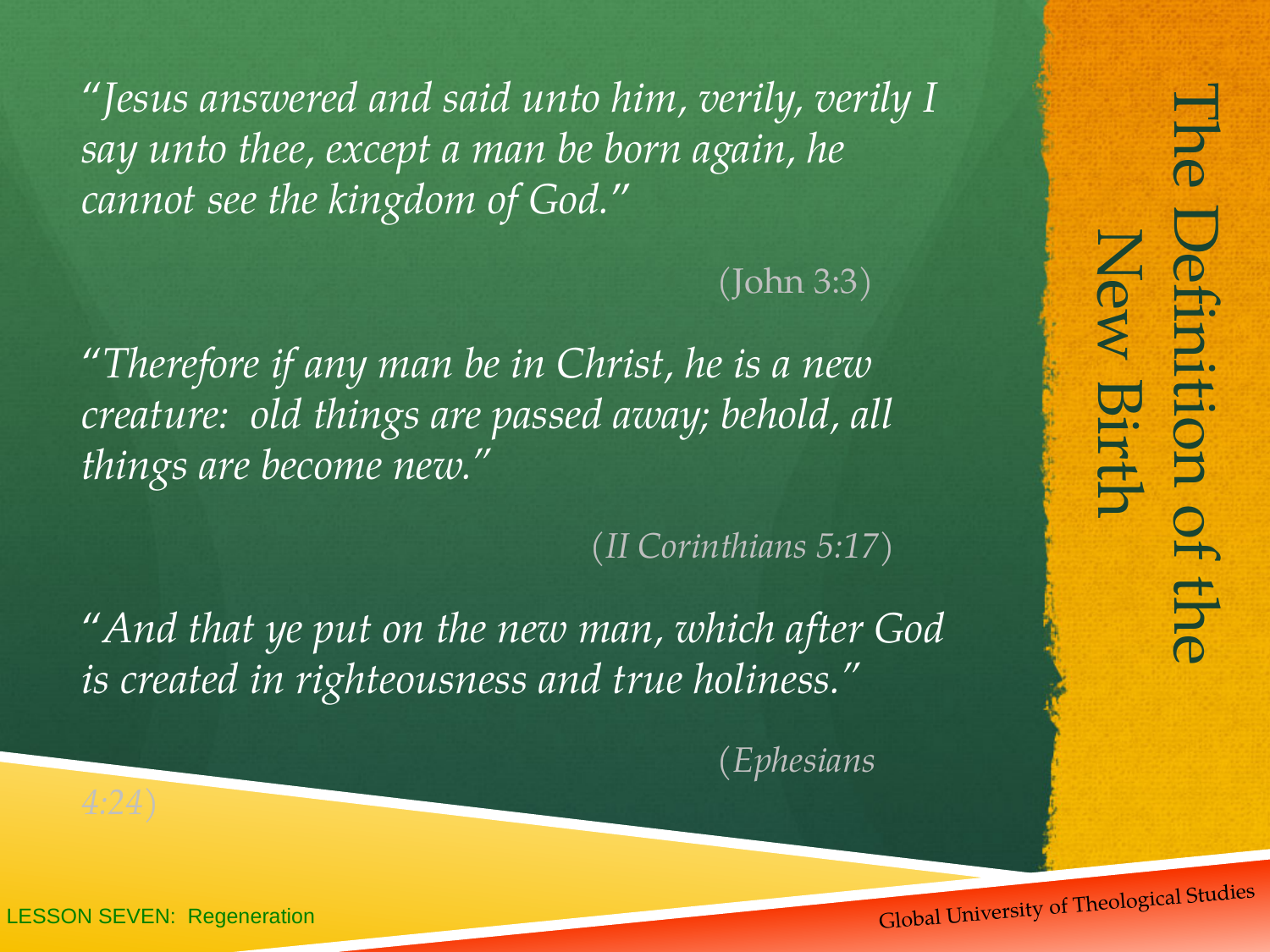

# The Definition of the New Birth
“Jesus answered and said unto him, verily, verily I say unto thee, except a man be born again, he cannot see the kingdom of God.”
					(John 3:3)
“Therefore if any man be in Christ, he is a new creature:  old things are passed away; behold, all things are become new.”
				(II Corinthians 5:17)
“And that ye put on the new man, which after God is created in righteousness and true holiness.”
					(Ephesians 4:24)

 Global University of Theological Studies
LESSON SEVEN:  Regeneration